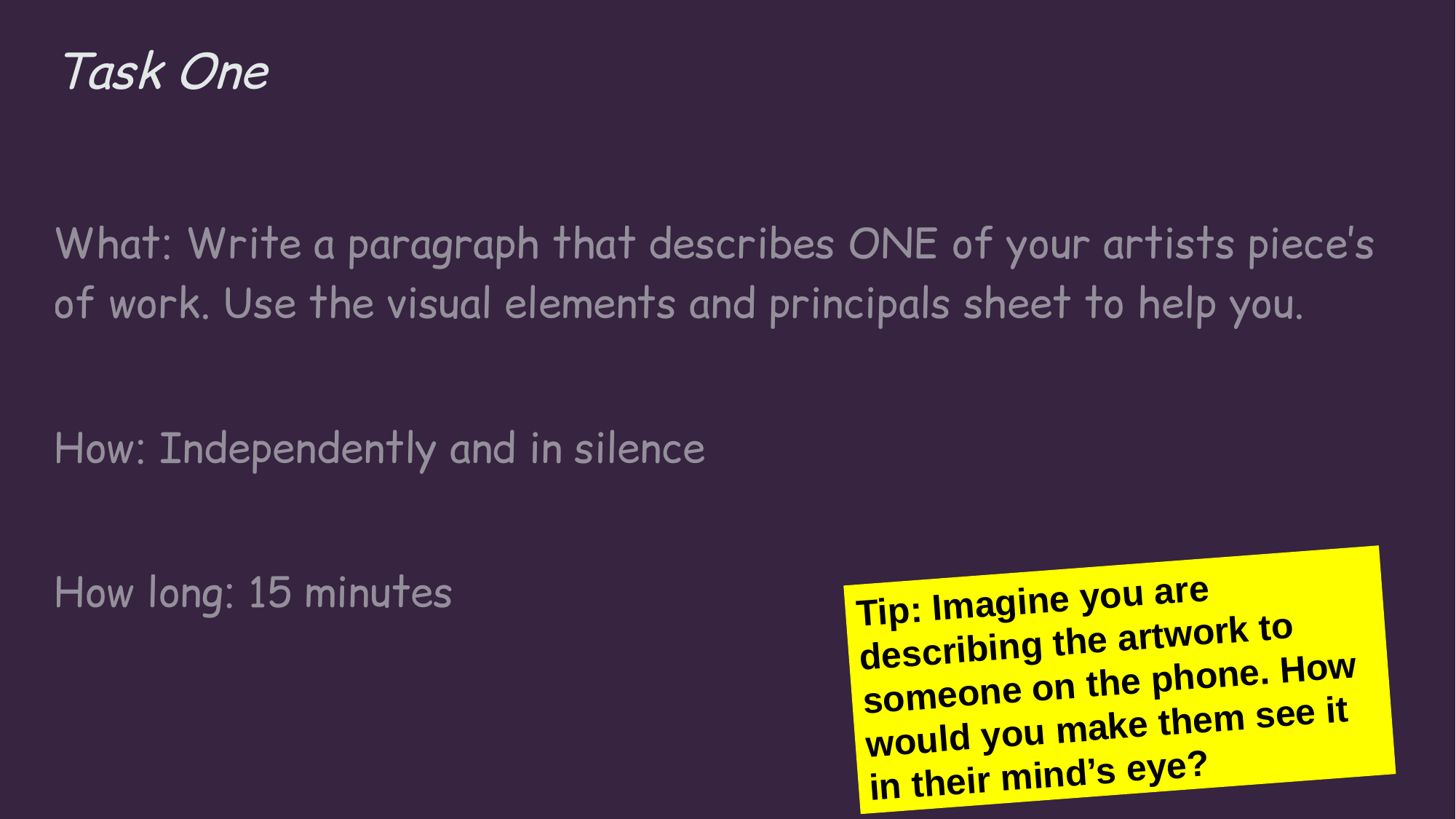

# Task One
What: Write a paragraph that describes ONE of your artists piece’s of work. Use the visual elements and principals sheet to help you.

How: Independently and in silence

How long: 15 minutes
Tip: Imagine you are describing the artwork to someone on the phone. How would you make them see it in their mind’s eye?